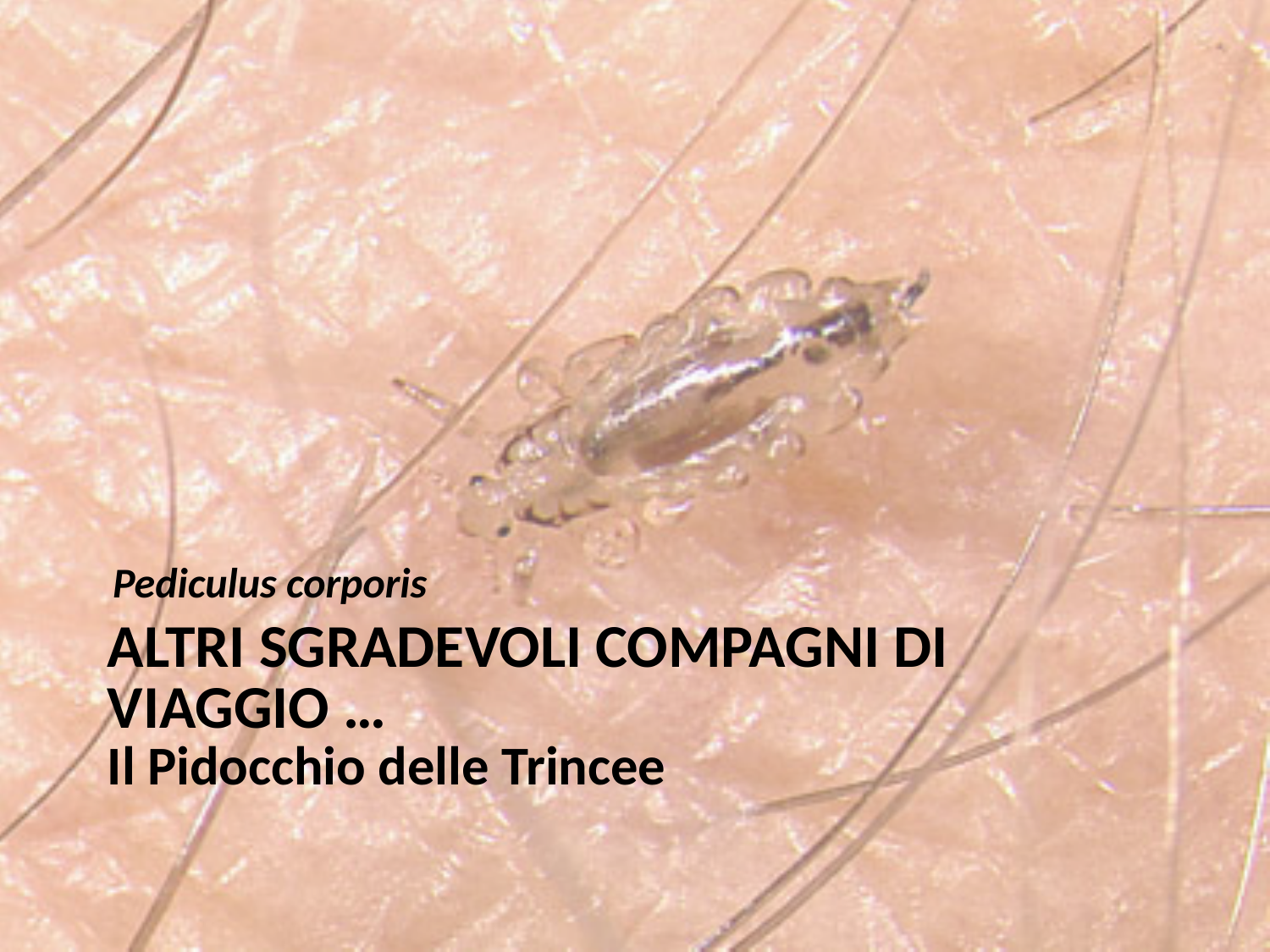

Pediculus corporis

Altri sgradevoli compagni di viaggio …
Il Pidocchio delle Trincee